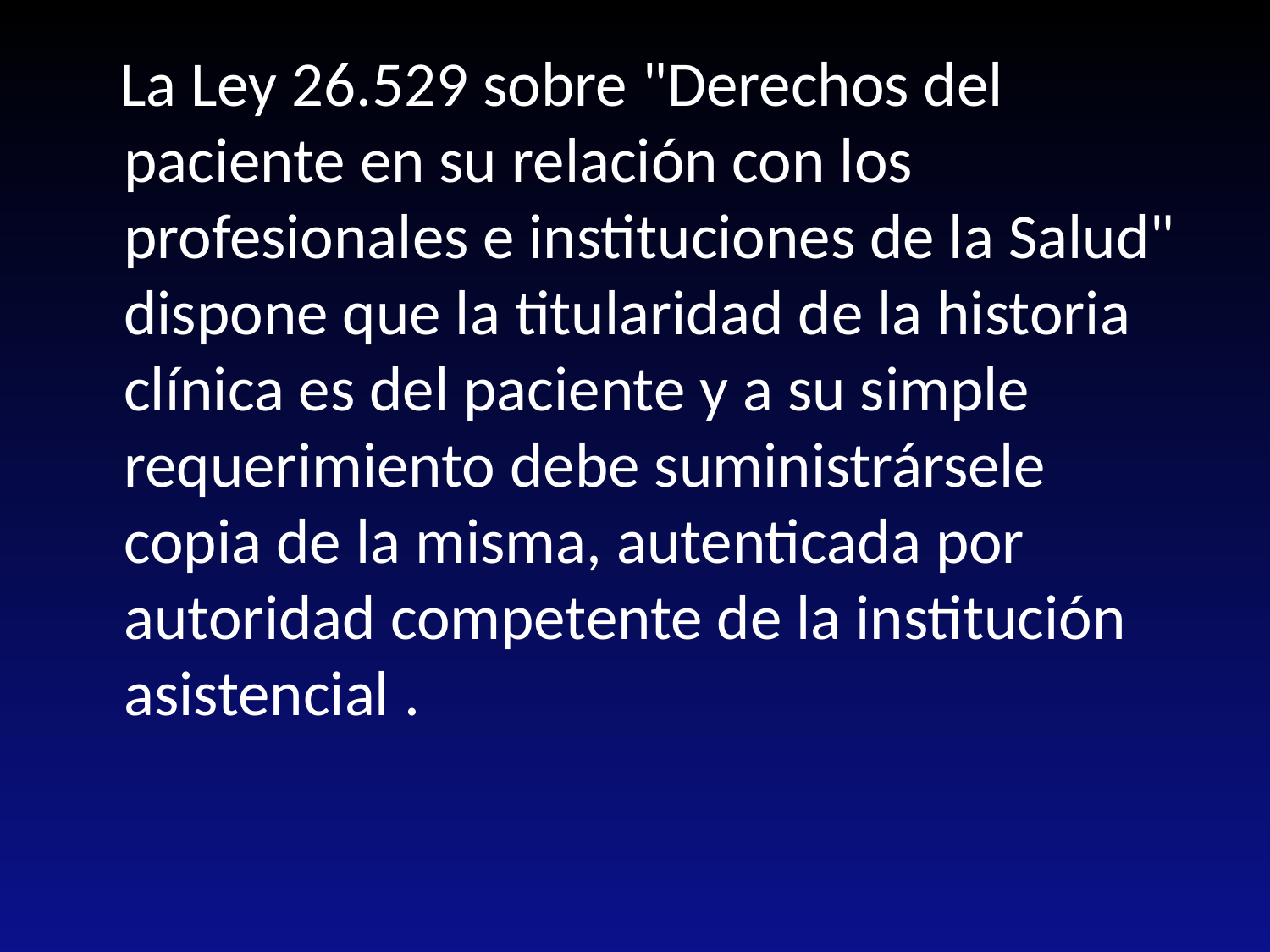

La Ley 26.529 sobre "Derechos del paciente en su relación con los profesionales e instituciones de la Salud" dispone que la titularidad de la historia clínica es del paciente y a su simple requerimiento debe suministrársele copia de la misma, autenticada por autoridad competente de la institución asistencial .